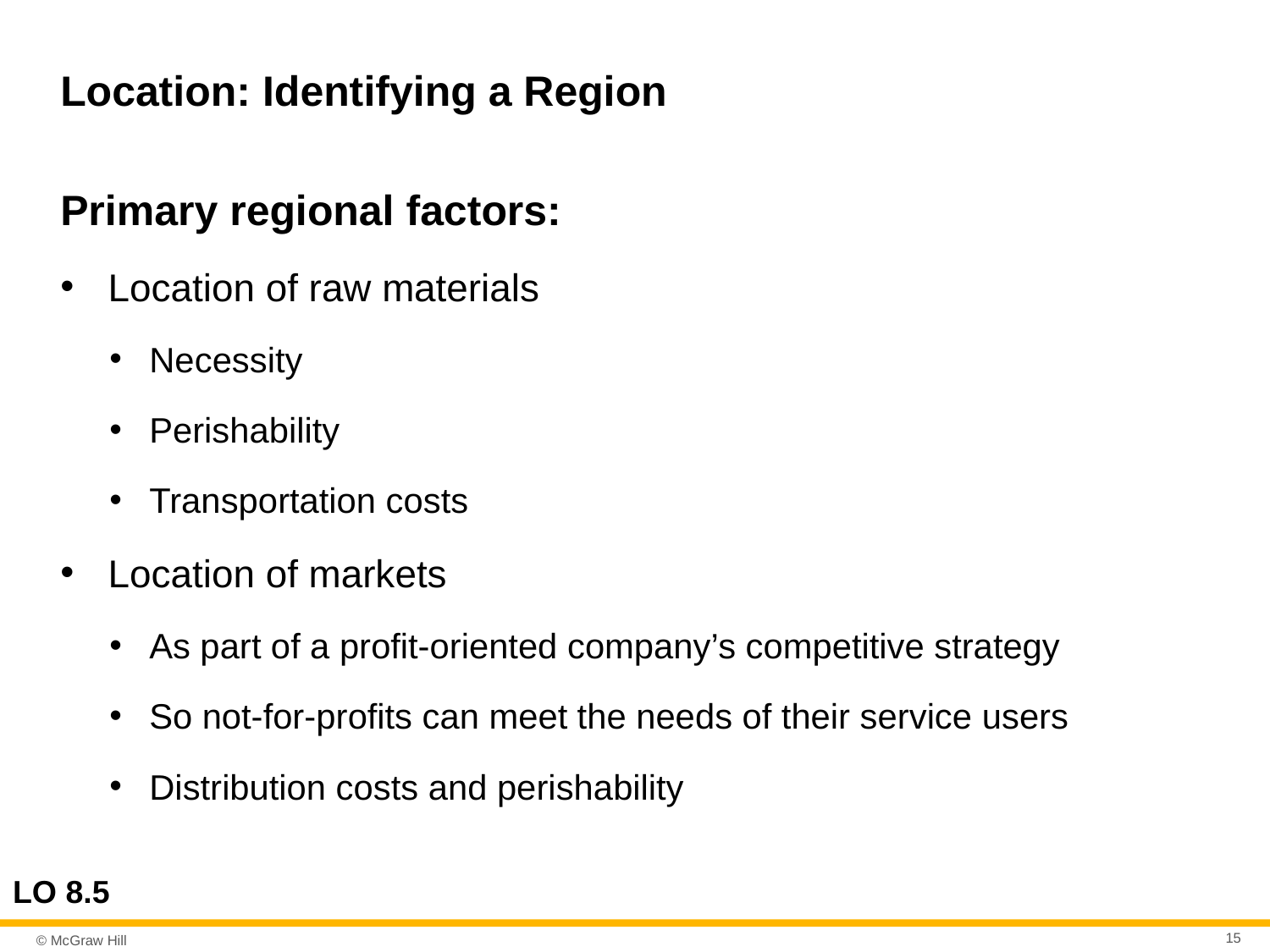

# Location: Identifying a Region
Primary regional factors:
Location of raw materials
Necessity
Perishability
Transportation costs
Location of markets
As part of a profit-oriented company’s competitive strategy
So not-for-profits can meet the needs of their service users
Distribution costs and perishability
LO 8.5